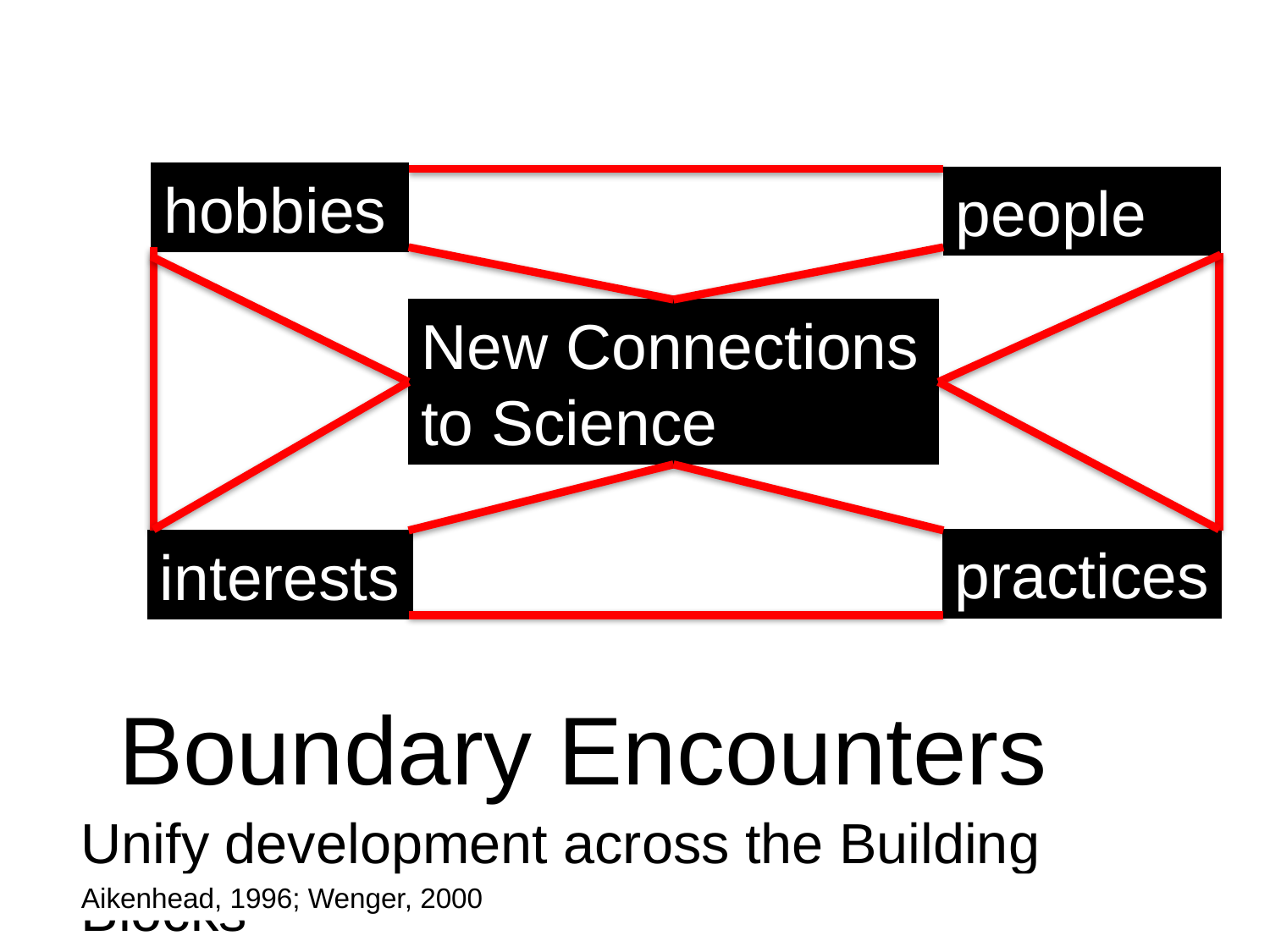

hobbies
people
New Connections to Science
practices
interests
Boundary Encounters
Unify development across the Building Blocks
Aikenhead, 1996; Wenger, 2000